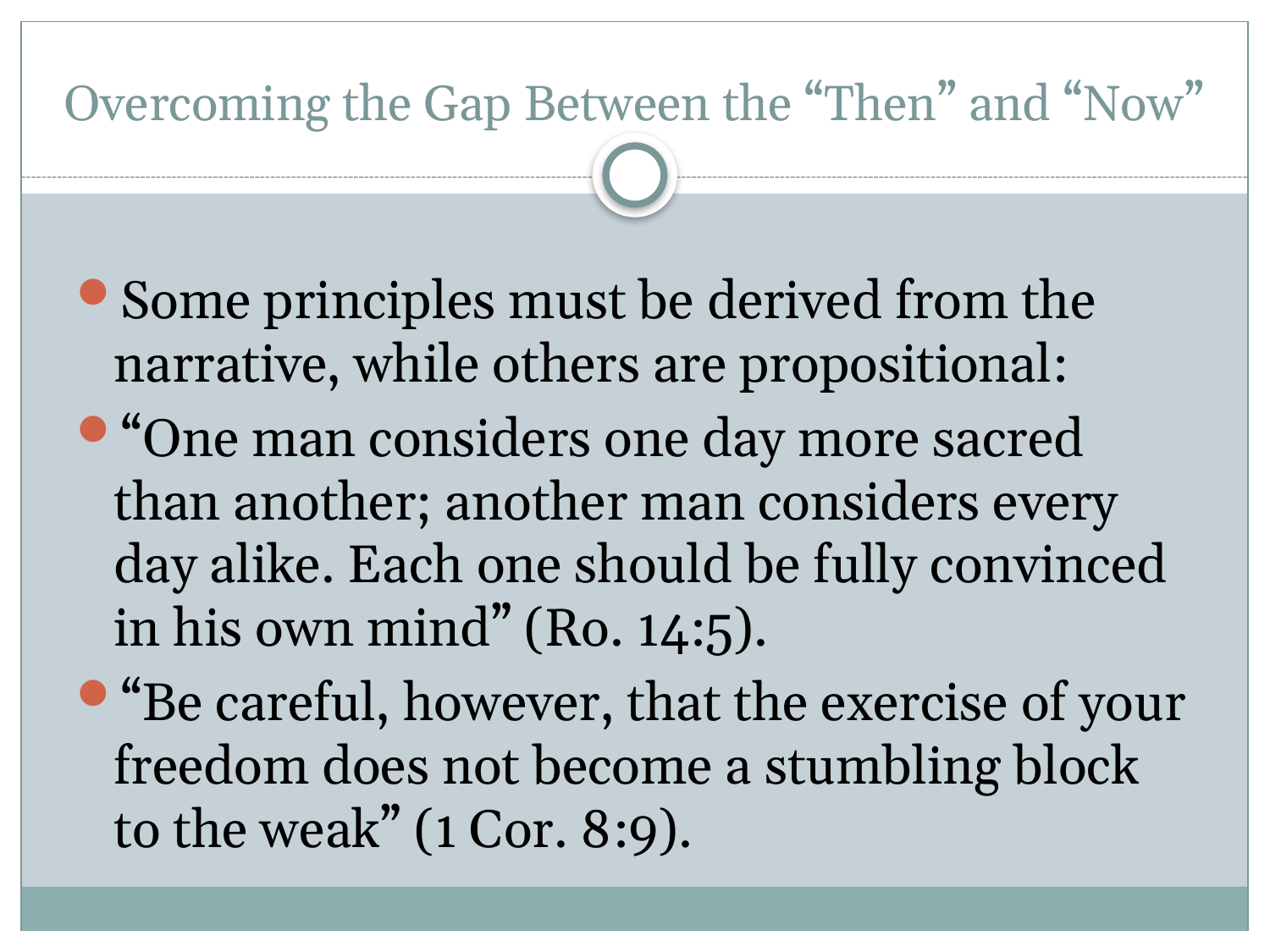

# Overcoming the Gap Between the “Then” and “Now”
Some principles must be derived from the narrative, while others are propositional:
“One man considers one day more sacred than another; another man considers every day alike. Each one should be fully convinced in his own mind” (Ro. 14:5).
“Be careful, however, that the exercise of your freedom does not become a stumbling block to the weak” (1 Cor. 8:9).